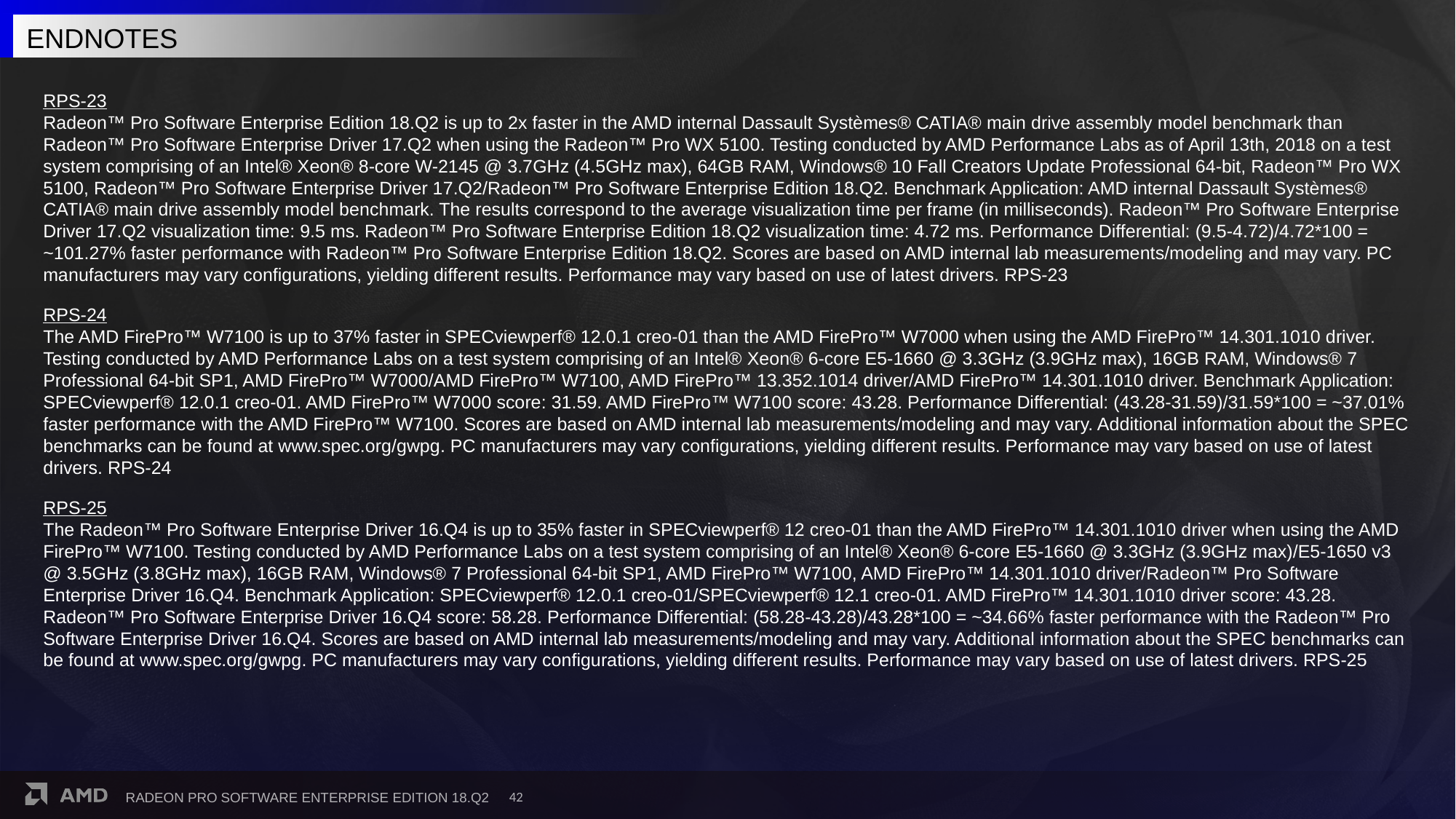

ENDNOTES
RPS-23
Radeon™ Pro Software Enterprise Edition 18.Q2 is up to 2x faster in the AMD internal Dassault Systèmes® CATIA® main drive assembly model benchmark than Radeon™ Pro Software Enterprise Driver 17.Q2 when using the Radeon™ Pro WX 5100. Testing conducted by AMD Performance Labs as of April 13th, 2018 on a test system comprising of an Intel® Xeon® 8-core W-2145 @ 3.7GHz (4.5GHz max), 64GB RAM, Windows® 10 Fall Creators Update Professional 64-bit, Radeon™ Pro WX 5100, Radeon™ Pro Software Enterprise Driver 17.Q2/Radeon™ Pro Software Enterprise Edition 18.Q2. Benchmark Application: AMD internal Dassault Systèmes® CATIA® main drive assembly model benchmark. The results correspond to the average visualization time per frame (in milliseconds). Radeon™ Pro Software Enterprise Driver 17.Q2 visualization time: 9.5 ms. Radeon™ Pro Software Enterprise Edition 18.Q2 visualization time: 4.72 ms. Performance Differential: (9.5-4.72)/4.72*100 = ~101.27% faster performance with Radeon™ Pro Software Enterprise Edition 18.Q2. Scores are based on AMD internal lab measurements/modeling and may vary. PC manufacturers may vary configurations, yielding different results. Performance may vary based on use of latest drivers. RPS-23
RPS-24
The AMD FirePro™ W7100 is up to 37% faster in SPECviewperf® 12.0.1 creo-01 than the AMD FirePro™ W7000 when using the AMD FirePro™ 14.301.1010 driver. Testing conducted by AMD Performance Labs on a test system comprising of an Intel® Xeon® 6-core E5-1660 @ 3.3GHz (3.9GHz max), 16GB RAM, Windows® 7 Professional 64-bit SP1, AMD FirePro™ W7000/AMD FirePro™ W7100, AMD FirePro™ 13.352.1014 driver/AMD FirePro™ 14.301.1010 driver. Benchmark Application: SPECviewperf® 12.0.1 creo-01. AMD FirePro™ W7000 score: 31.59. AMD FirePro™ W7100 score: 43.28. Performance Differential: (43.28-31.59)/31.59*100 = ~37.01% faster performance with the AMD FirePro™ W7100. Scores are based on AMD internal lab measurements/modeling and may vary. Additional information about the SPEC benchmarks can be found at www.spec.org/gwpg. PC manufacturers may vary configurations, yielding different results. Performance may vary based on use of latest drivers. RPS-24
RPS-25
The Radeon™ Pro Software Enterprise Driver 16.Q4 is up to 35% faster in SPECviewperf® 12 creo-01 than the AMD FirePro™ 14.301.1010 driver when using the AMD FirePro™ W7100. Testing conducted by AMD Performance Labs on a test system comprising of an Intel® Xeon® 6-core E5-1660 @ 3.3GHz (3.9GHz max)/E5-1650 v3 @ 3.5GHz (3.8GHz max), 16GB RAM, Windows® 7 Professional 64-bit SP1, AMD FirePro™ W7100, AMD FirePro™ 14.301.1010 driver/Radeon™ Pro Software Enterprise Driver 16.Q4. Benchmark Application: SPECviewperf® 12.0.1 creo-01/SPECviewperf® 12.1 creo-01. AMD FirePro™ 14.301.1010 driver score: 43.28. Radeon™ Pro Software Enterprise Driver 16.Q4 score: 58.28. Performance Differential: (58.28-43.28)/43.28*100 = ~34.66% faster performance with the Radeon™ Pro Software Enterprise Driver 16.Q4. Scores are based on AMD internal lab measurements/modeling and may vary. Additional information about the SPEC benchmarks can be found at www.spec.org/gwpg. PC manufacturers may vary configurations, yielding different results. Performance may vary based on use of latest drivers. RPS-25